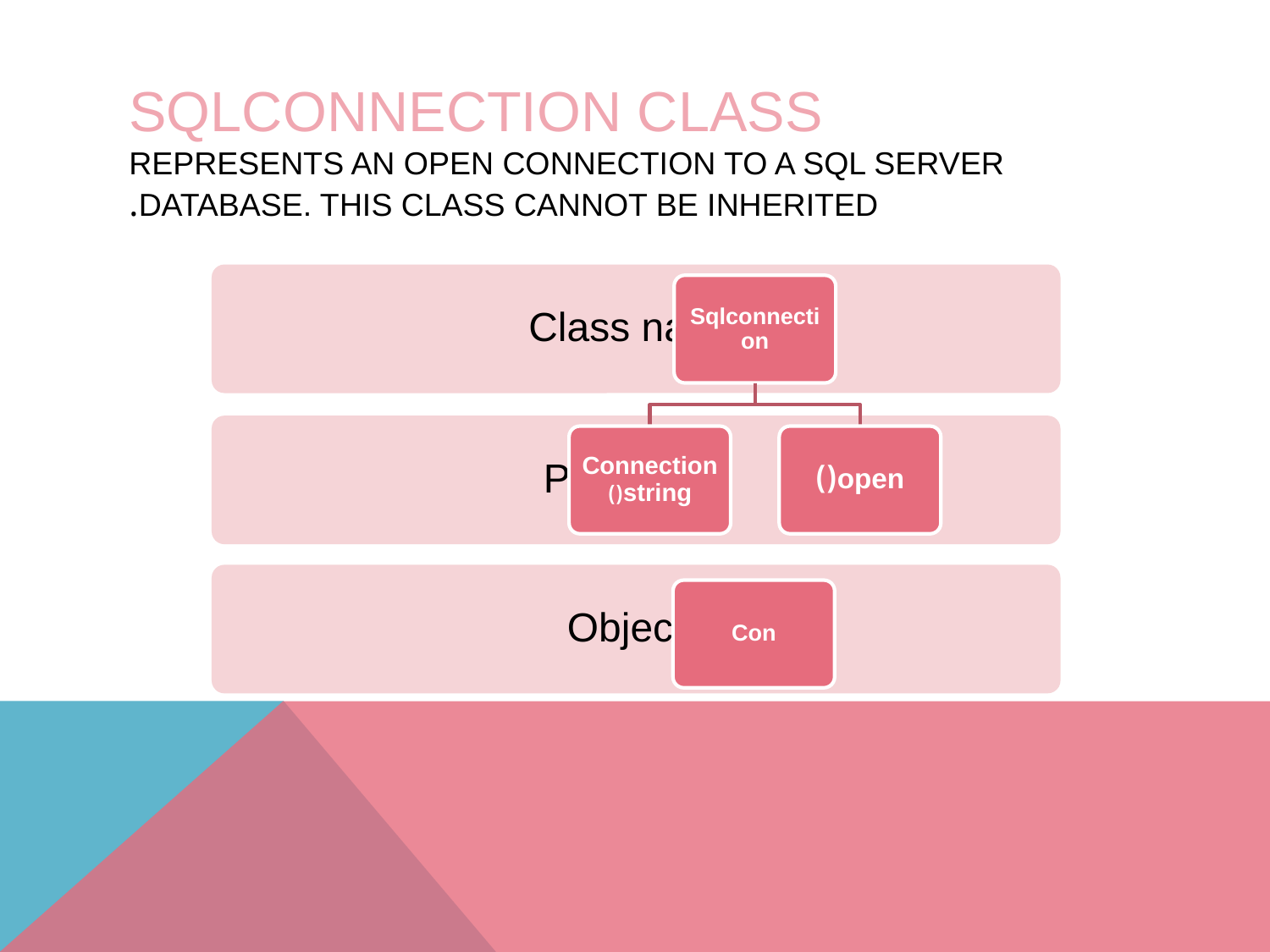

# Sqlconnection Class Represents an open connection to a SQL Server database. This class cannot be inherited.
Objects
Properties
Class name
Sqlconnection
Connectionstring()
open()
Con